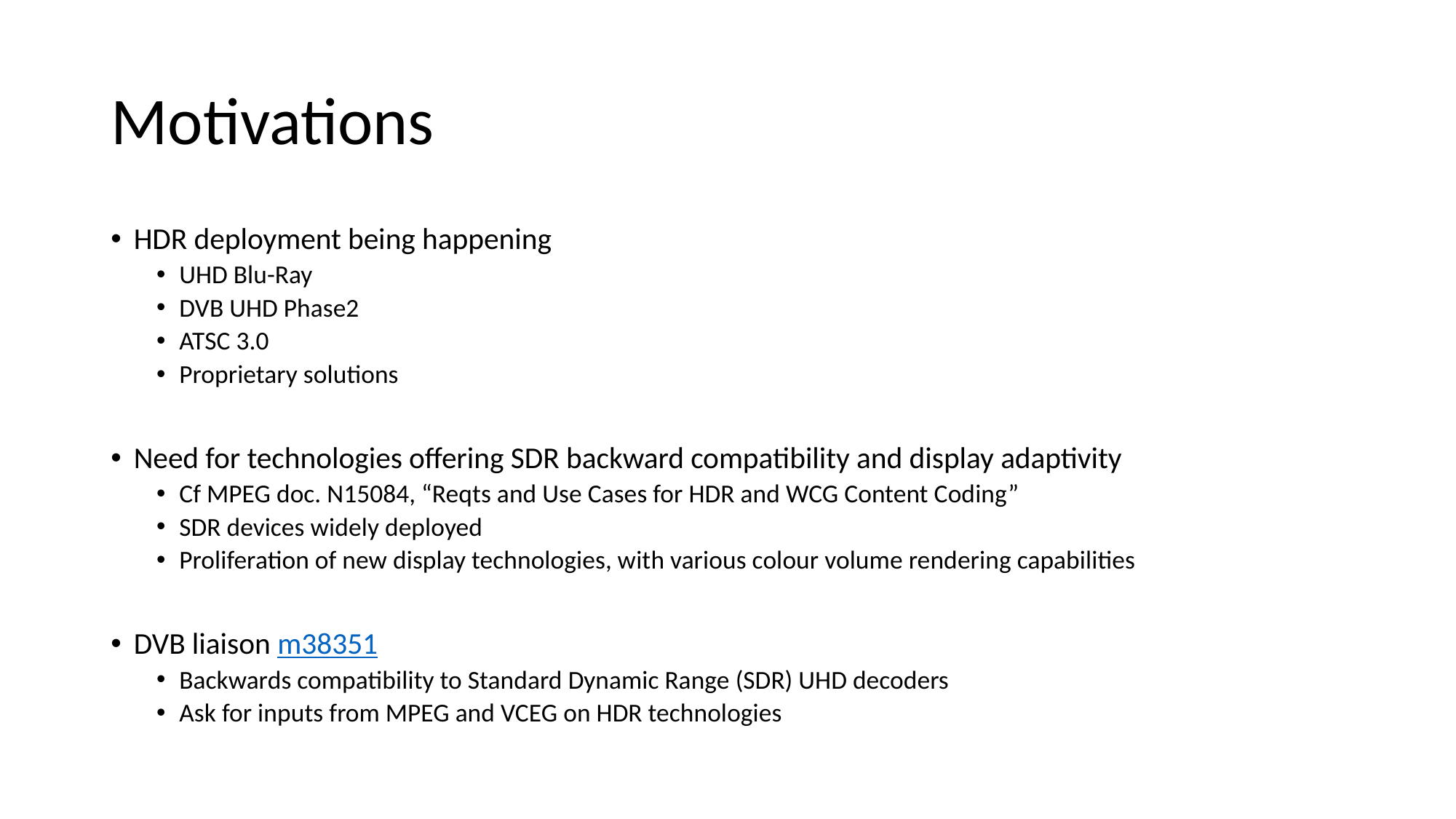

# Motivations
HDR deployment being happening
UHD Blu-Ray
DVB UHD Phase2
ATSC 3.0
Proprietary solutions

Need for technologies offering SDR backward compatibility and display adaptivity
Cf MPEG doc. N15084, “Reqts and Use Cases for HDR and WCG Content Coding”
SDR devices widely deployed
Proliferation of new display technologies, with various colour volume rendering capabilities

DVB liaison m38351
Backwards compatibility to Standard Dynamic Range (SDR) UHD decoders
Ask for inputs from MPEG and VCEG on HDR technologies